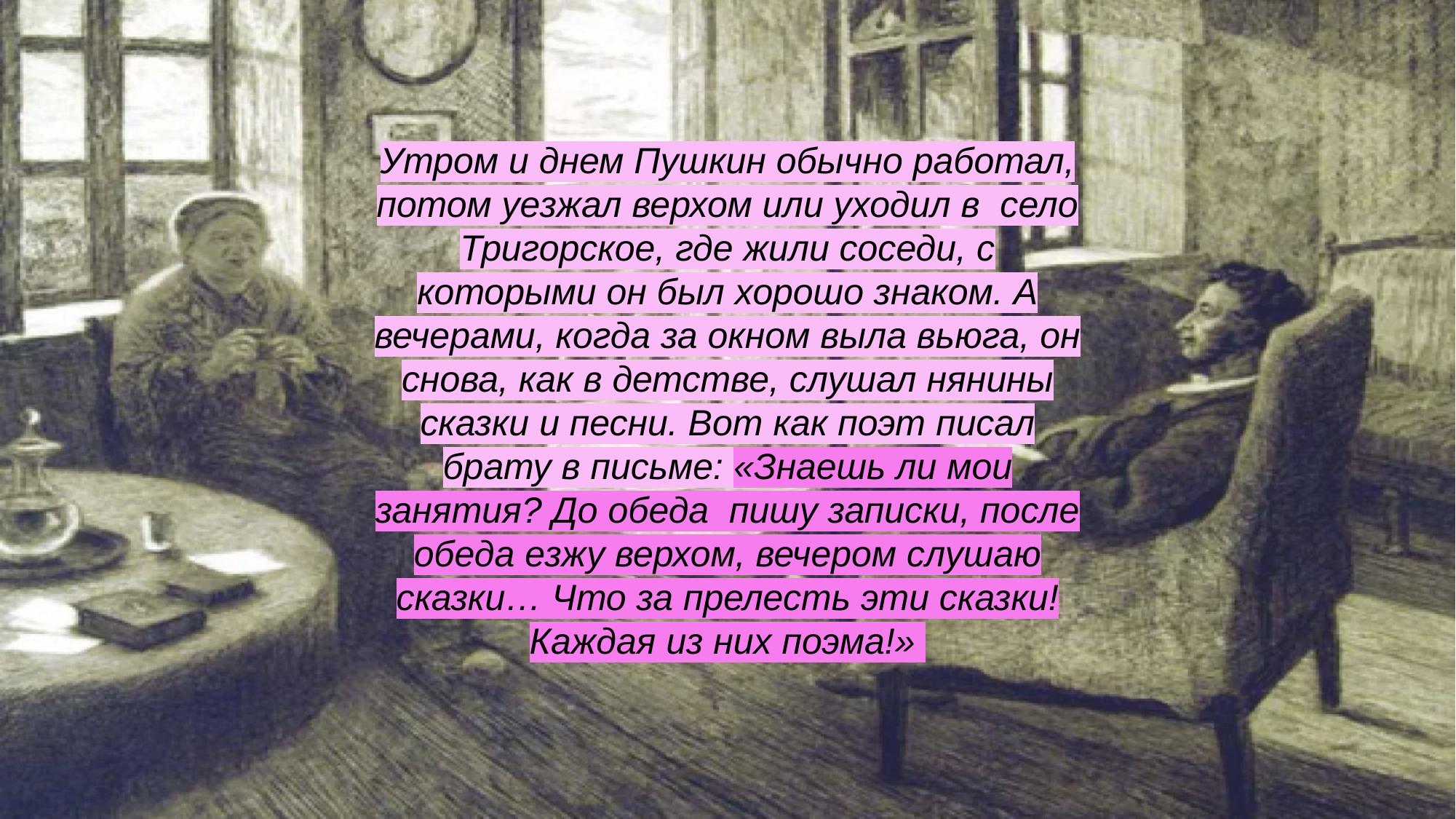

Утром и днем Пушкин обычно работал, потом уезжал верхом или уходил в  село Тригорское, где жили соседи, с которыми он был хорошо знаком. А вечерами, когда за окном выла вьюга, он снова, как в детстве, слушал нянины сказки и песни. Вот как поэт писал брату в письме: «Знаешь ли мои занятия? До обеда  пишу записки, после обеда езжу верхом, вечером слушаю сказки… Что за прелесть эти сказки! Каждая из них поэма!»